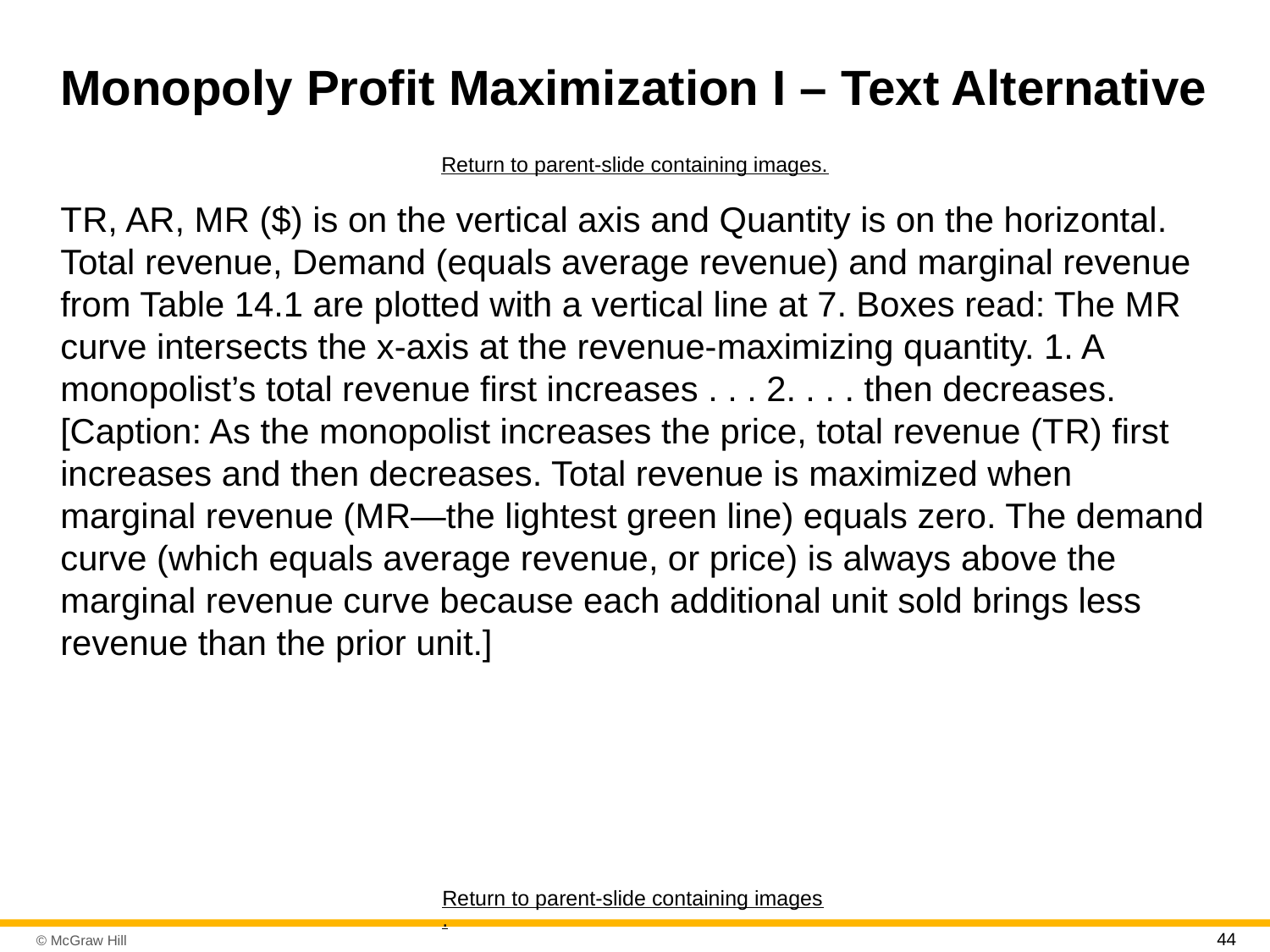

# Monopoly Profit Maximization I – Text Alternative
Return to parent-slide containing images.
T R, A R, M R ($) is on the vertical axis and Quantity is on the horizontal. Total revenue, Demand (equals average revenue) and marginal revenue from Table 14.1 are plotted with a vertical line at 7. Boxes read: The M R curve intersects the x-axis at the revenue-maximizing quantity. 1. A monopolist’s total revenue first increases . . . 2. . . . then decreases. [Caption: As the monopolist increases the price, total revenue (T R) first increases and then decreases. Total revenue is maximized when marginal revenue (M R—the lightest green line) equals zero. The demand curve (which equals average revenue, or price) is always above the marginal revenue curve because each additional unit sold brings less revenue than the prior unit.]
Return to parent-slide containing images.